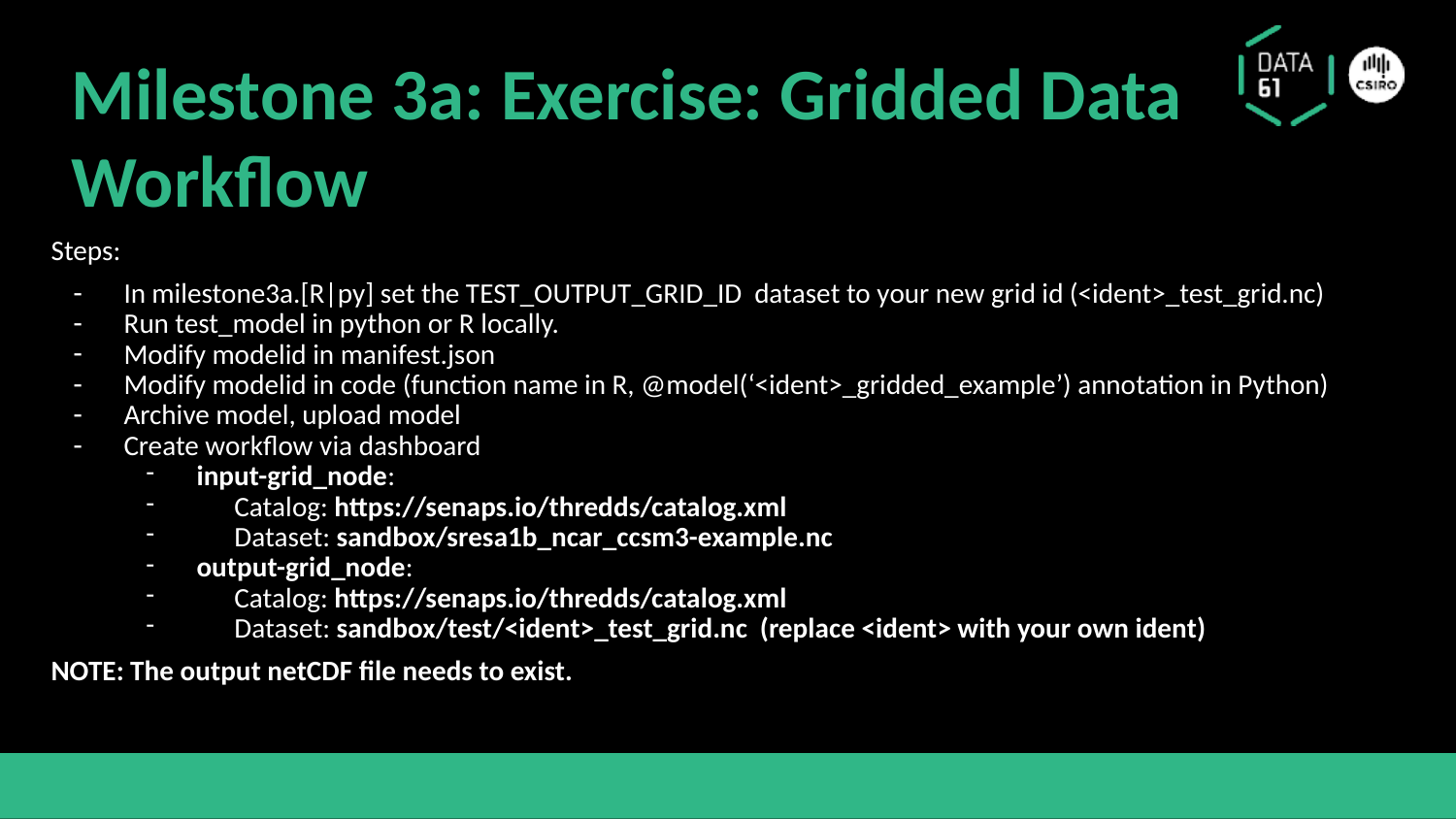

# Milestone 3a: Exercise: Gridded Data Workflow
Steps:
In milestone3a.[R|py] set the TEST_OUTPUT_GRID_ID  dataset to your new grid id (<ident>_test_grid.nc)
Run test_model in python or R locally.
Modify modelid in manifest.json
Modify modelid in code (function name in R, @model(‘<ident>_gridded_example’) annotation in Python)
Archive model, upload model
Create workflow via dashboard
input-grid_node:
      Catalog: https://senaps.io/thredds/catalog.xml
      Dataset: sandbox/sresa1b_ncar_ccsm3-example.nc
output-grid_node:
      Catalog: https://senaps.io/thredds/catalog.xml
      Dataset: sandbox/test/<ident>_test_grid.nc  (replace <ident> with your own ident)
NOTE: The output netCDF file needs to exist.

Python: https://bitbucket.csiro.au/projects/SC/repos/senaps-workshop/browse/senaps-workshop-python/milestone3
R: For this exercise we will use the python implementation